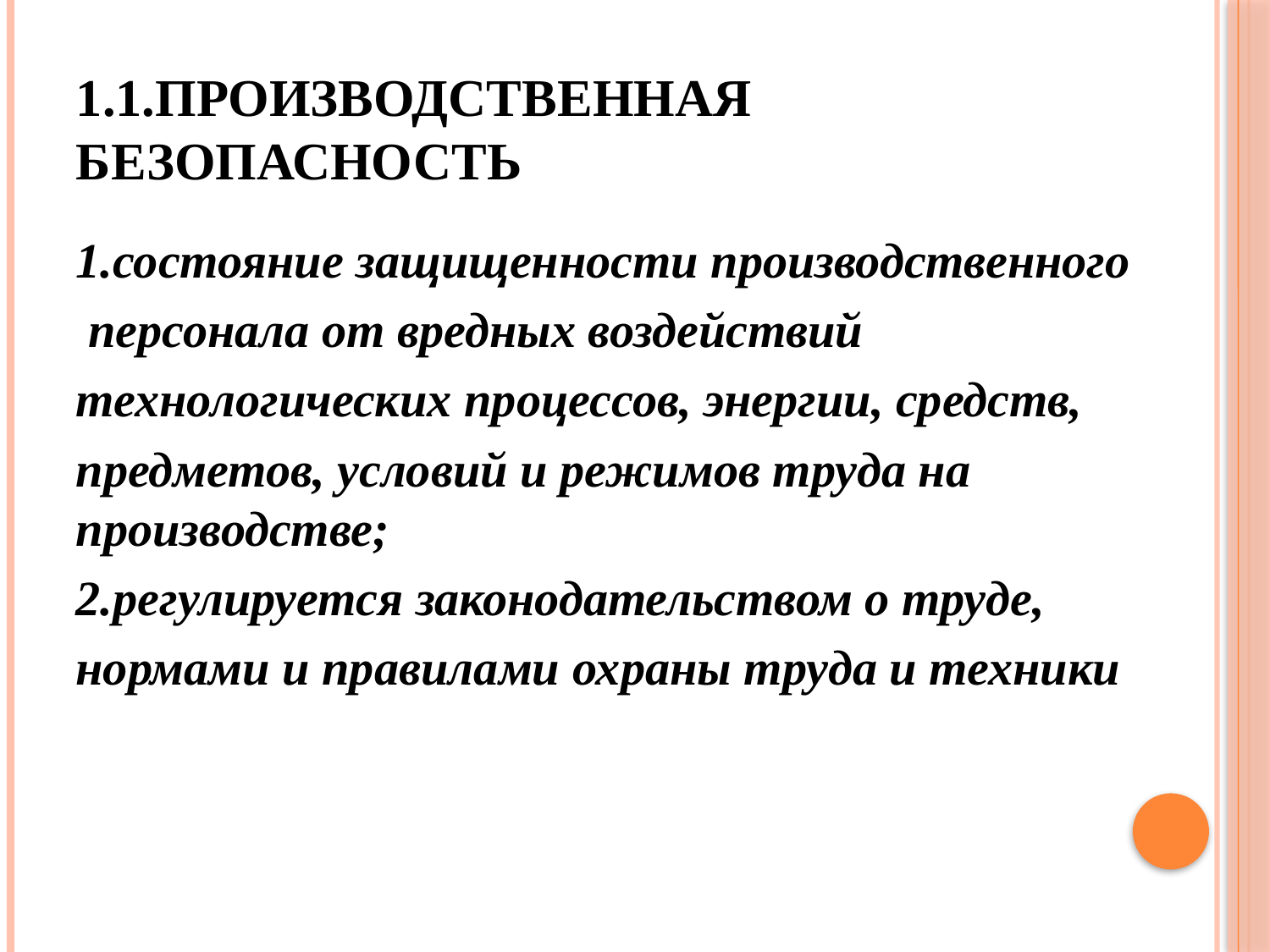

# 1.1.Производственная безопасность
1.состояние защищенности производственного
 персонала от вредных воздействий
технологических процессов, энергии, средств,
предметов, условий и режимов труда на производстве;
2.регулируется законодательством о труде,
нормами и правилами охраны труда и техники